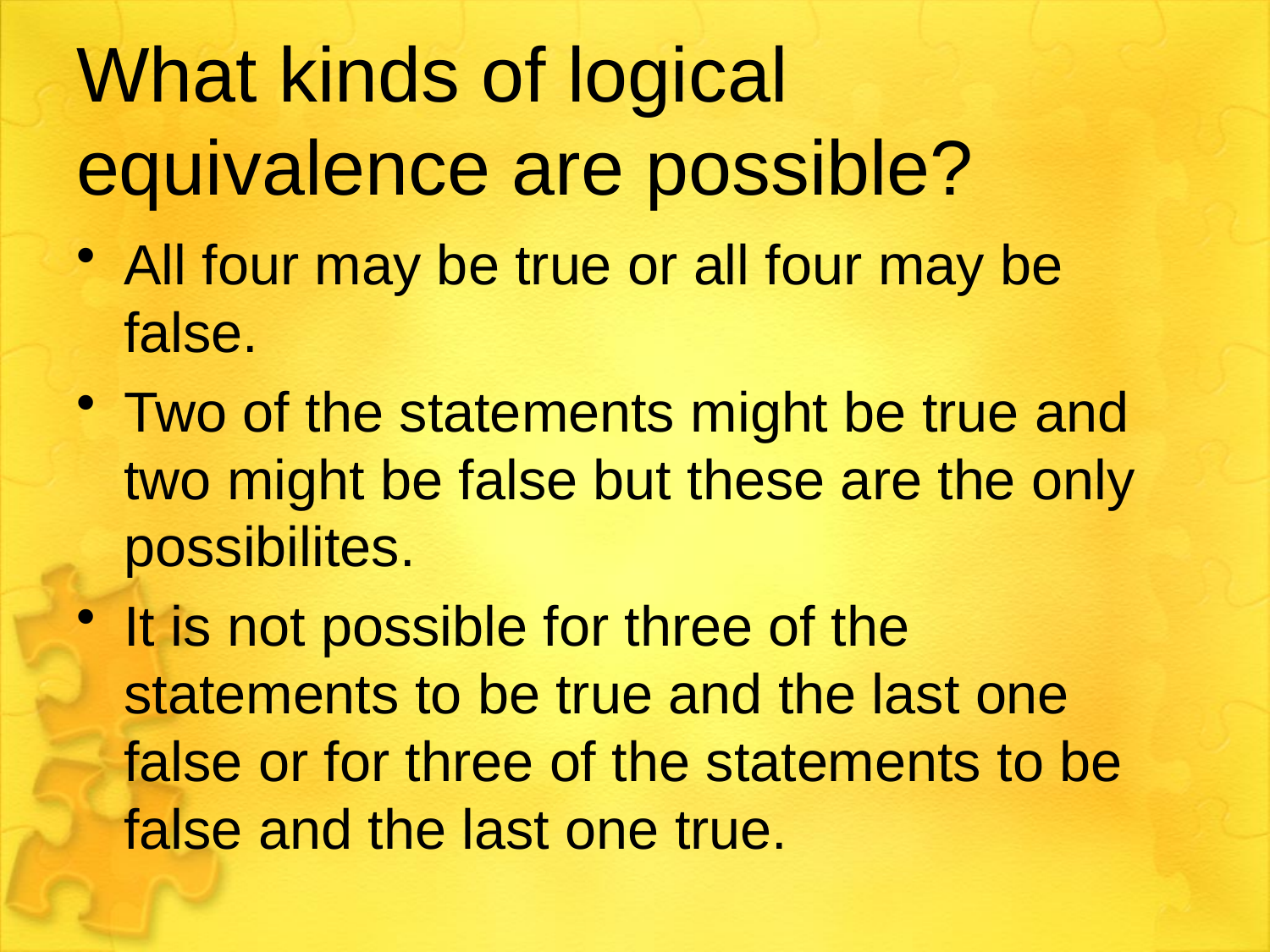

# What kinds of logical equivalence are possible?
All four may be true or all four may be false.
Two of the statements might be true and two might be false but these are the only possibilites.
It is not possible for three of the statements to be true and the last one false or for three of the statements to be false and the last one true.